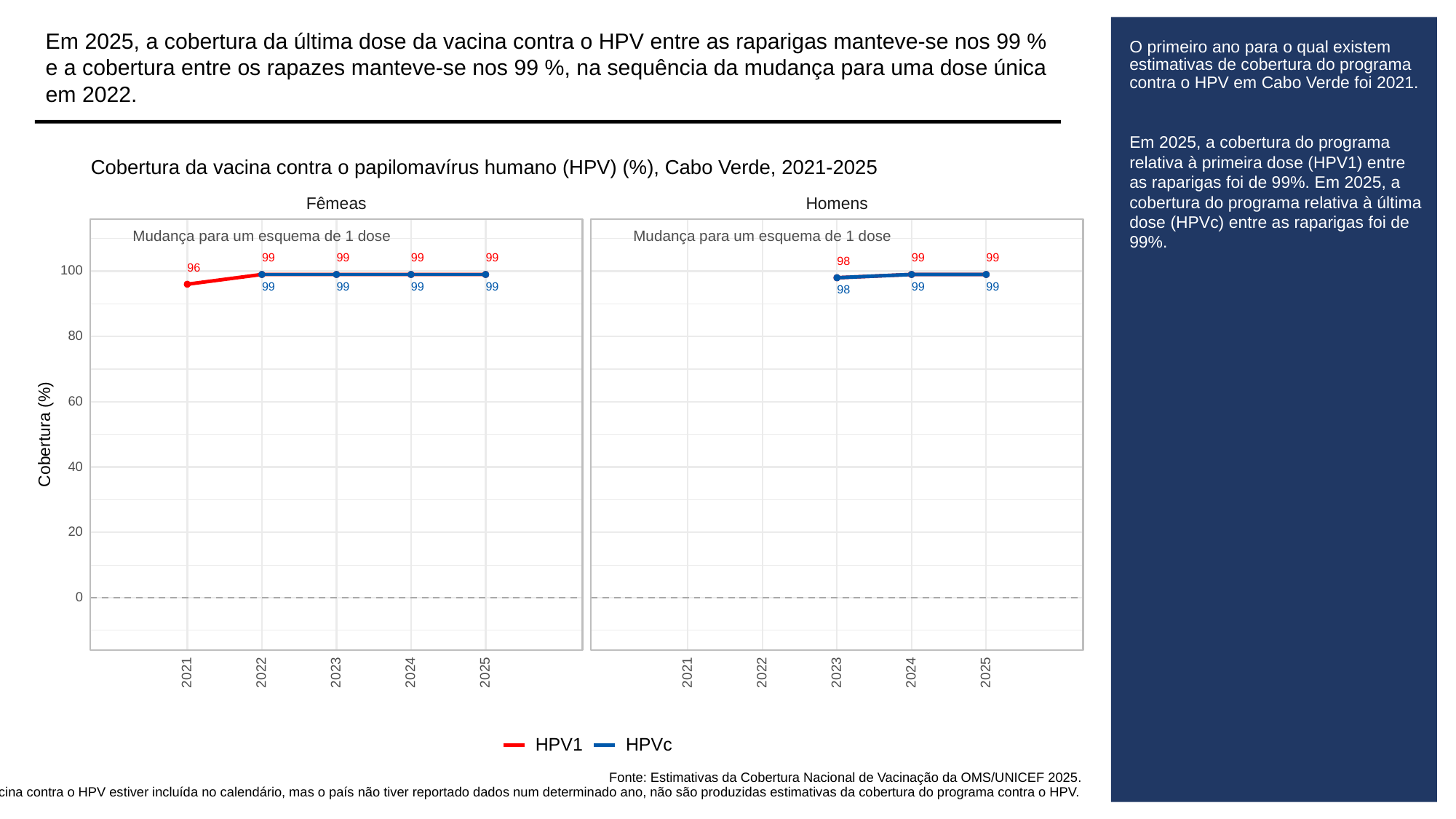

Em 2025, a cobertura da última dose da vacina contra o HPV entre as raparigas manteve-se nos 99 % e a cobertura entre os rapazes manteve-se nos 99 %, na sequência da mudança para uma dose única em 2022.
# O primeiro ano para o qual existem estimativas de cobertura do programa contra o HPV em Cabo Verde foi 2021.

Em 2025, a cobertura do programa relativa à primeira dose (HPV1) entre as raparigas foi de 99%. Em 2025, a cobertura do programa relativa à última dose (HPVc) entre as raparigas foi de 99%.

Cobertura da vacina contra o papilomavírus humano (HPV) (%), Cabo Verde, 2021-2025
Fêmeas
Homens

Mudança para um esquema de 1 dose
Mudança para um esquema de 1 dose

99
99
99
99
99
99
98
96
100

99
99
99
99
99
99
98

80

60

Cobertura (%)

40

20

0

2023
2023
2021
2022
2024
2025
2021
2022
2024
2025
HPVc
HPV1

Fonte: Estimativas da Cobertura Nacional de Vacinação da OMS/UNICEF 2025.
Para alguns países, se a vacina contra o HPV estiver incluída no calendário, mas o país não tiver reportado dados num determinado ano, não são produzidas estimativas da cobertura do programa contra o HPV.